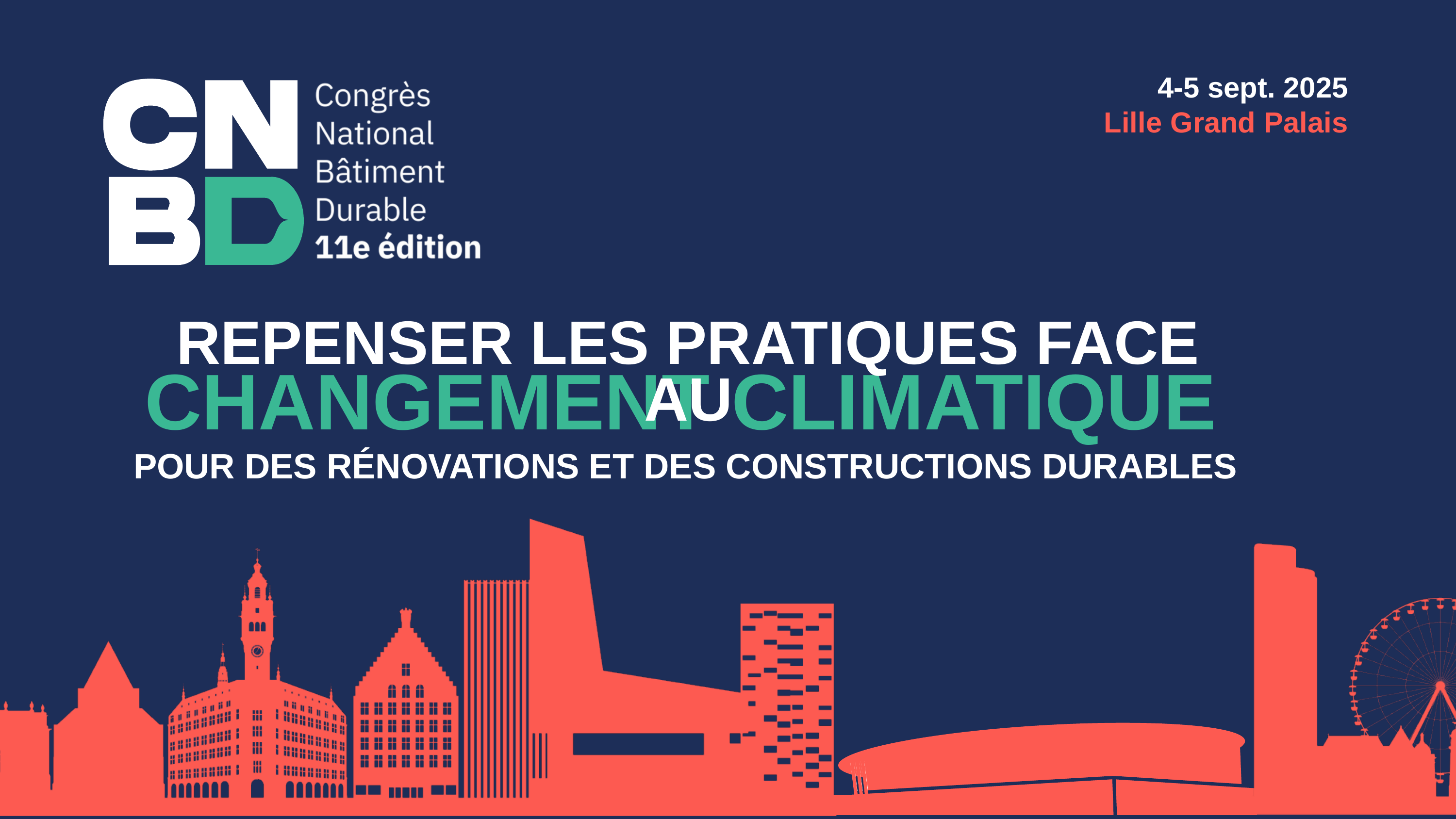

4-5 sept. 2025
Lille Grand Palais

REPENSER LES PRATIQUES FACE AU
CHANGEMENT CLIMATIQUE
POUR DES RÉNOVATIONS ET DES CONSTRUCTIONS DURABLES